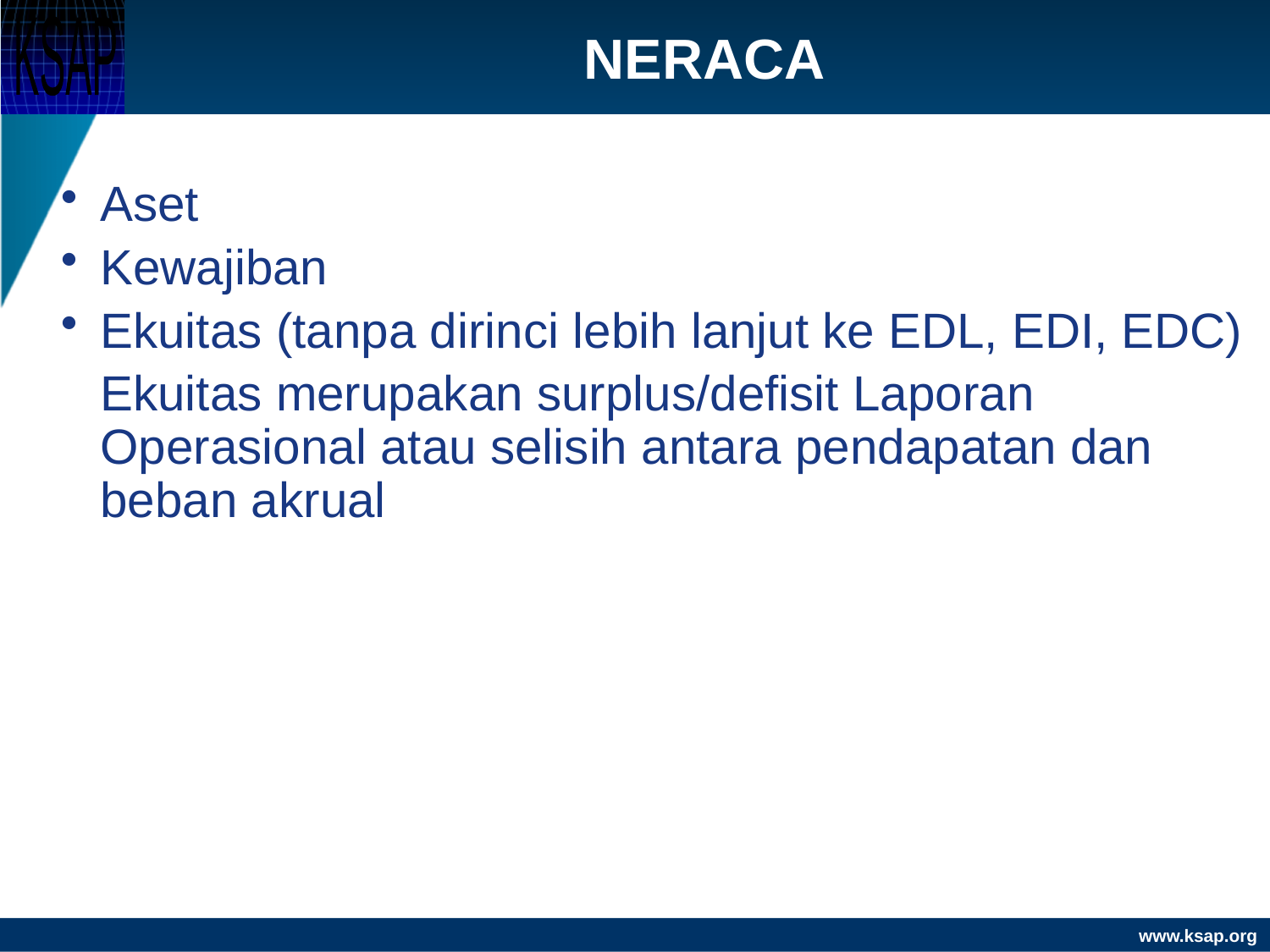

# NERACA
Aset
Kewajiban
Ekuitas (tanpa dirinci lebih lanjut ke EDL, EDI, EDC)
	Ekuitas merupakan surplus/defisit Laporan Operasional atau selisih antara pendapatan dan beban akrual

Page 15
www.ksap.org
13/12/2010